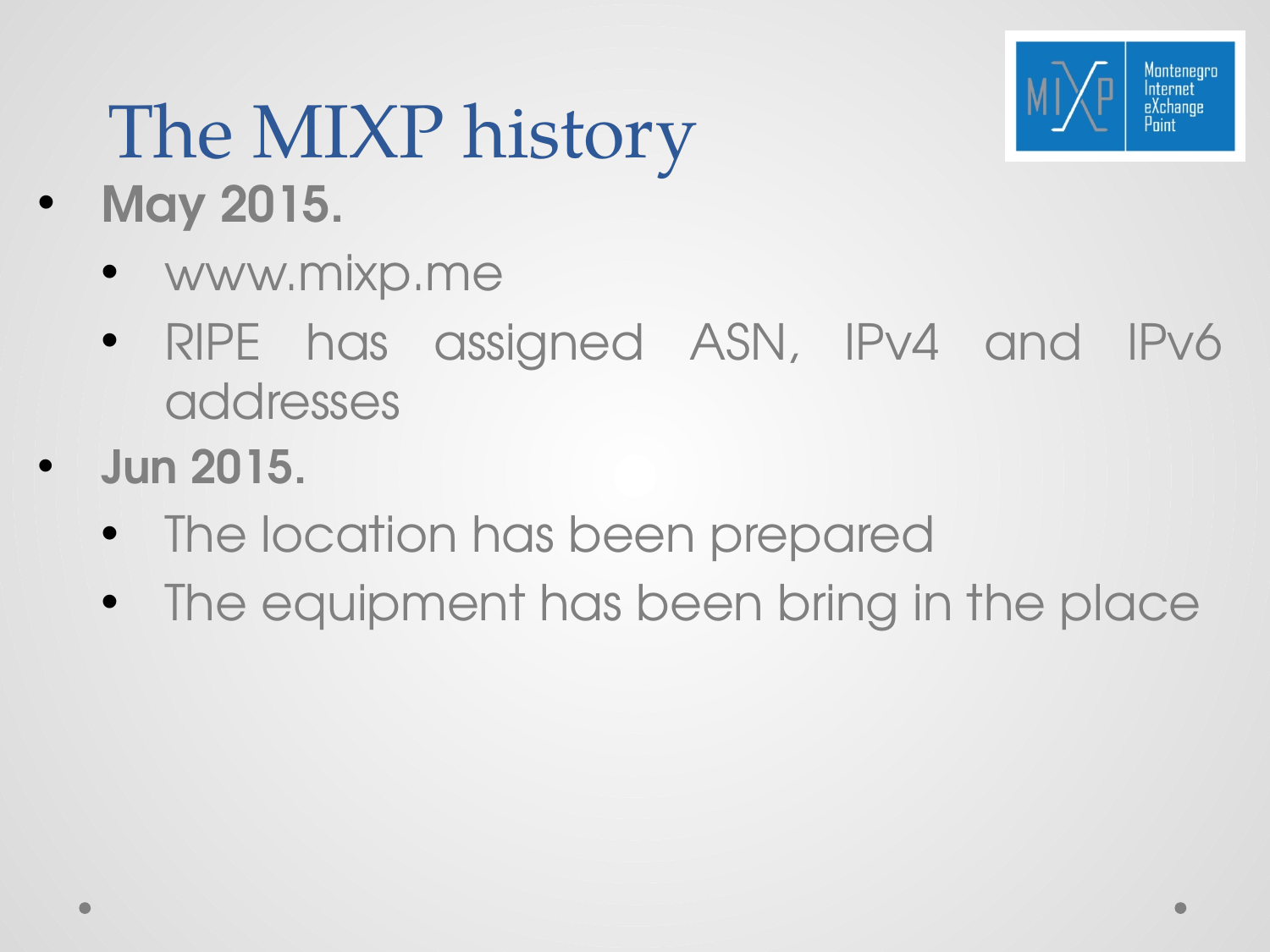

# The MIXP history
May 2015.
www.mixp.me
RIPE has assigned ASN, IPv4 and IPv6 addresses
Jun 2015.
The location has been prepared
The equipment has been bring in the place